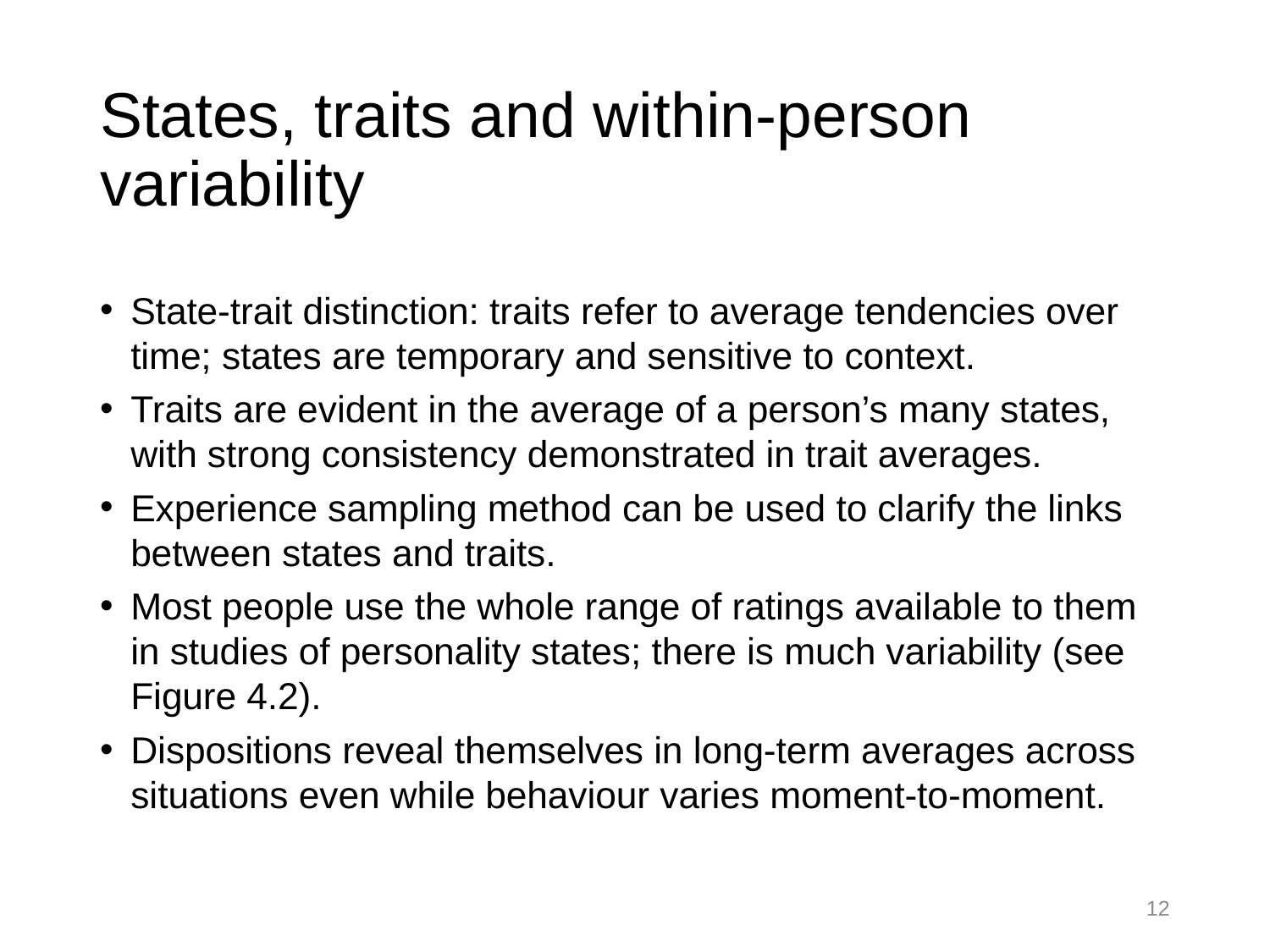

# States, traits and within-person variability
State-trait distinction: traits refer to average tendencies over time; states are temporary and sensitive to context.
Traits are evident in the average of a person’s many states, with strong consistency demonstrated in trait averages.
Experience sampling method can be used to clarify the links between states and traits.
Most people use the whole range of ratings available to them in studies of personality states; there is much variability (see Figure 4.2).
Dispositions reveal themselves in long-term averages across situations even while behaviour varies moment-to-moment.
12